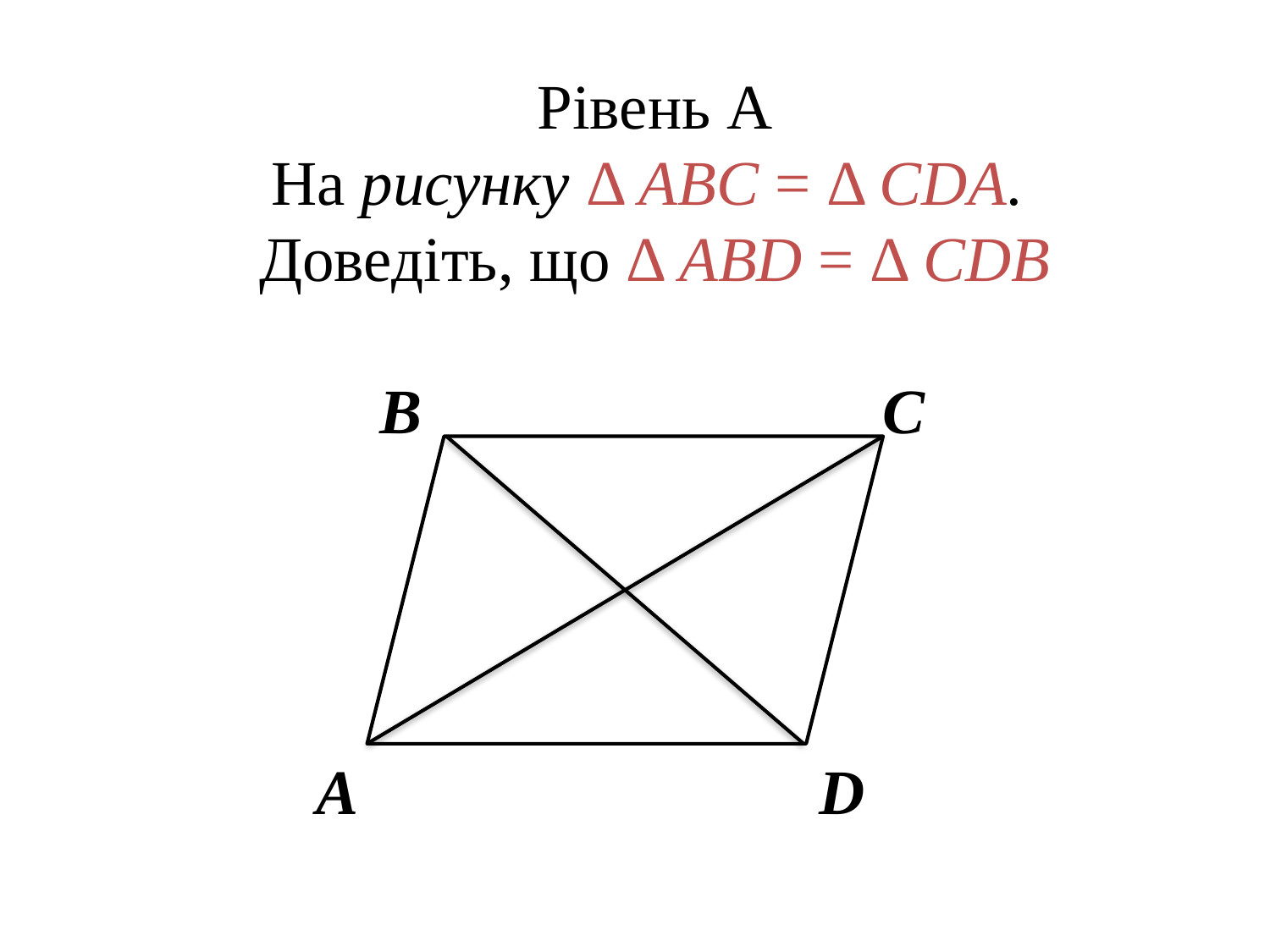

Рівень А
На рисунку Δ ABC = Δ CDA.
Доведіть, що Δ ABD = Δ CDB

               В                             С

           А                             D